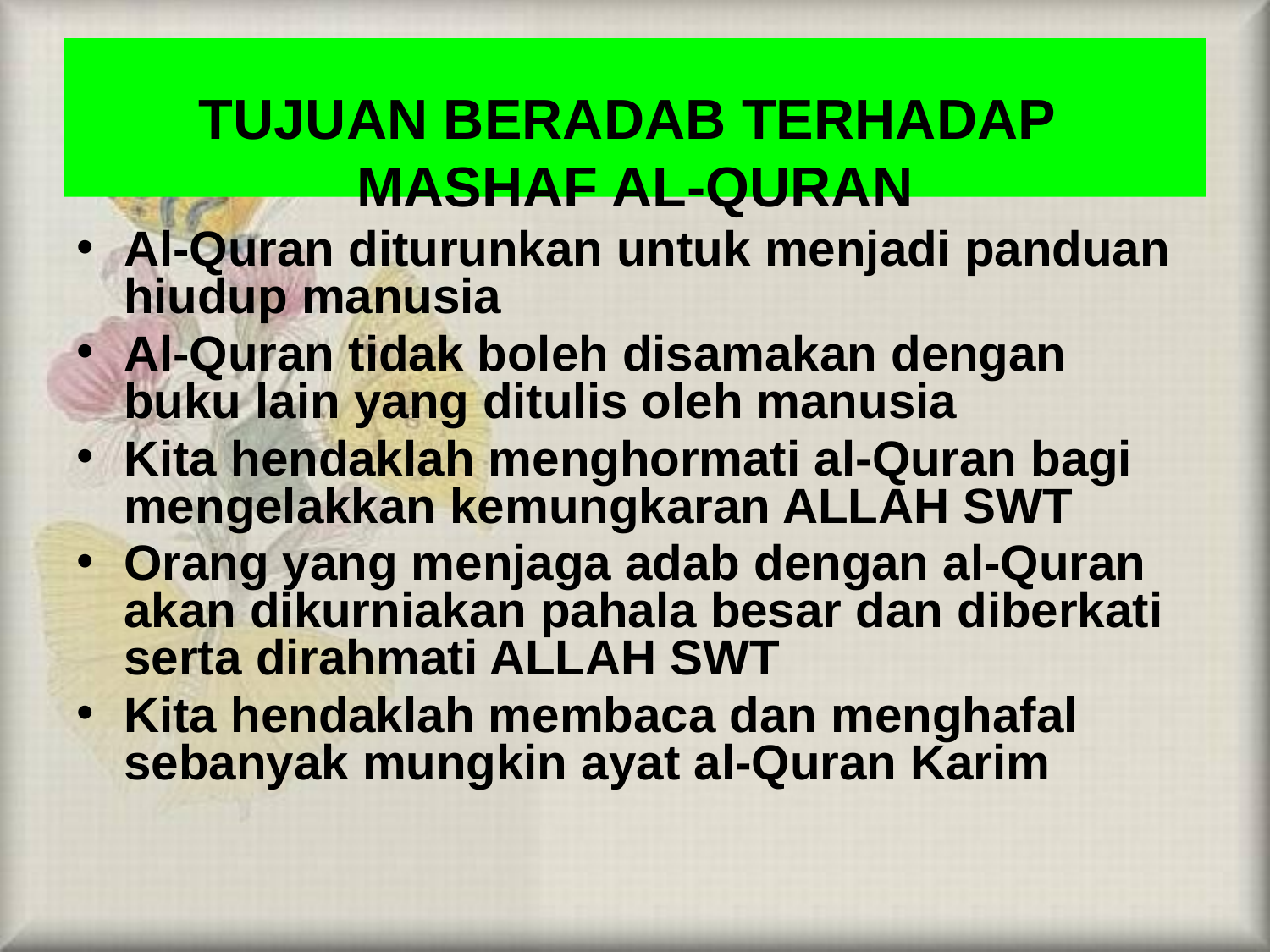

# TUJUAN BERADAB TERHADAP MASHAF AL-QURAN
Al-Quran diturunkan untuk menjadi panduan hiudup manusia
Al-Quran tidak boleh disamakan dengan buku lain yang ditulis oleh manusia
Kita hendaklah menghormati al-Quran bagi mengelakkan kemungkaran ALLAH SWT
Orang yang menjaga adab dengan al-Quran akan dikurniakan pahala besar dan diberkati serta dirahmati ALLAH SWT
Kita hendaklah membaca dan menghafal sebanyak mungkin ayat al-Quran Karim